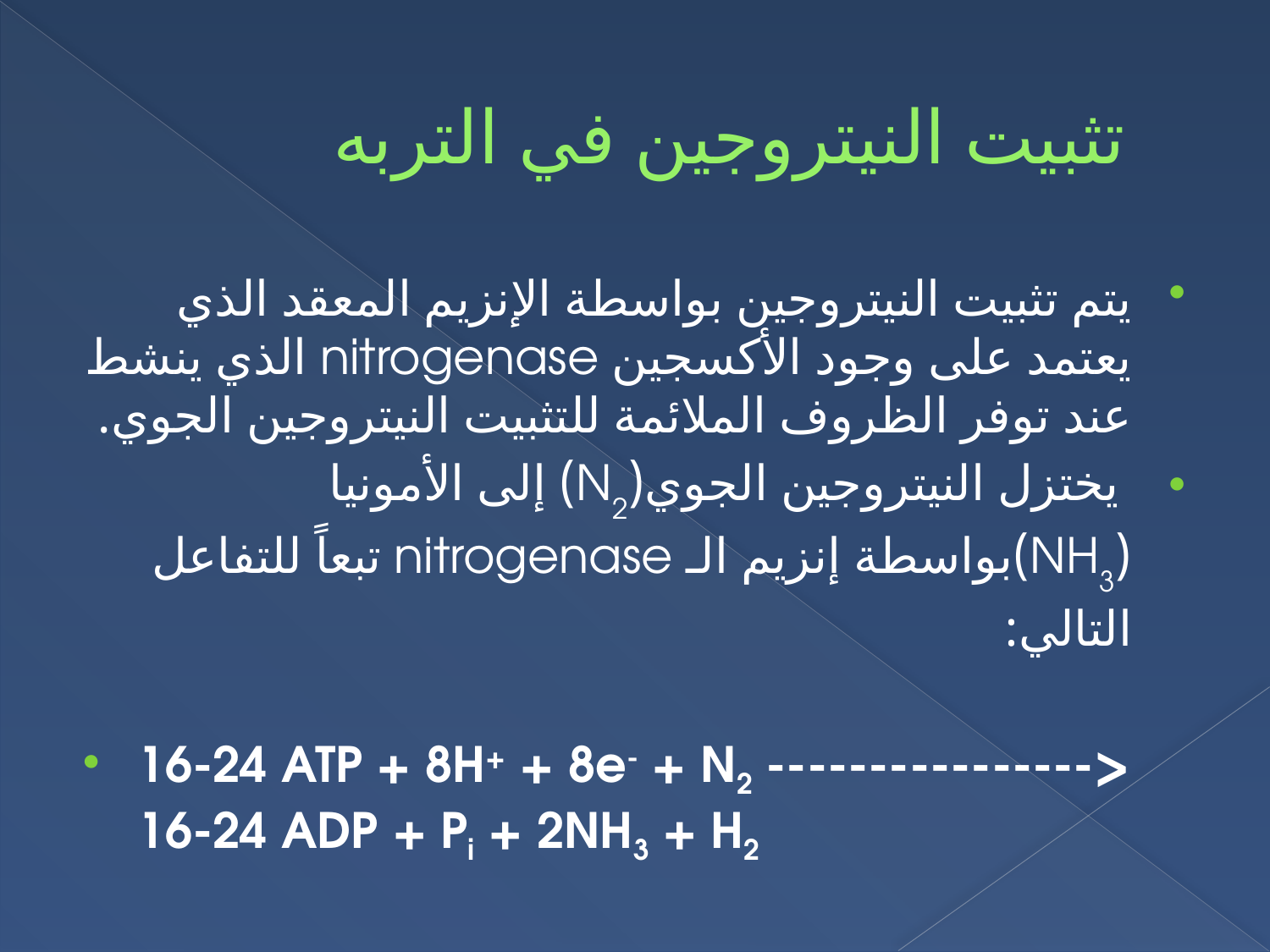

# تثبيت النيتروجين في التربه
يتم تثبيت النيتروجين بواسطة الإنزيم المعقد الذي يعتمد على وجود الأكسجين nitrogenase الذي ينشط عند توفر الظروف الملائمة للتثبيت النيتروجين الجوي.
 يختزل النيتروجين الجوي(N2) إلى الأمونيا (NH3)بواسطة إنزيم الـ nitrogenase تبعاً للتفاعل التالي:

16-24 ATP + 8H+ + 8e- + N2 ----------------> 16-24 ADP + Pi + 2NH3 + H2